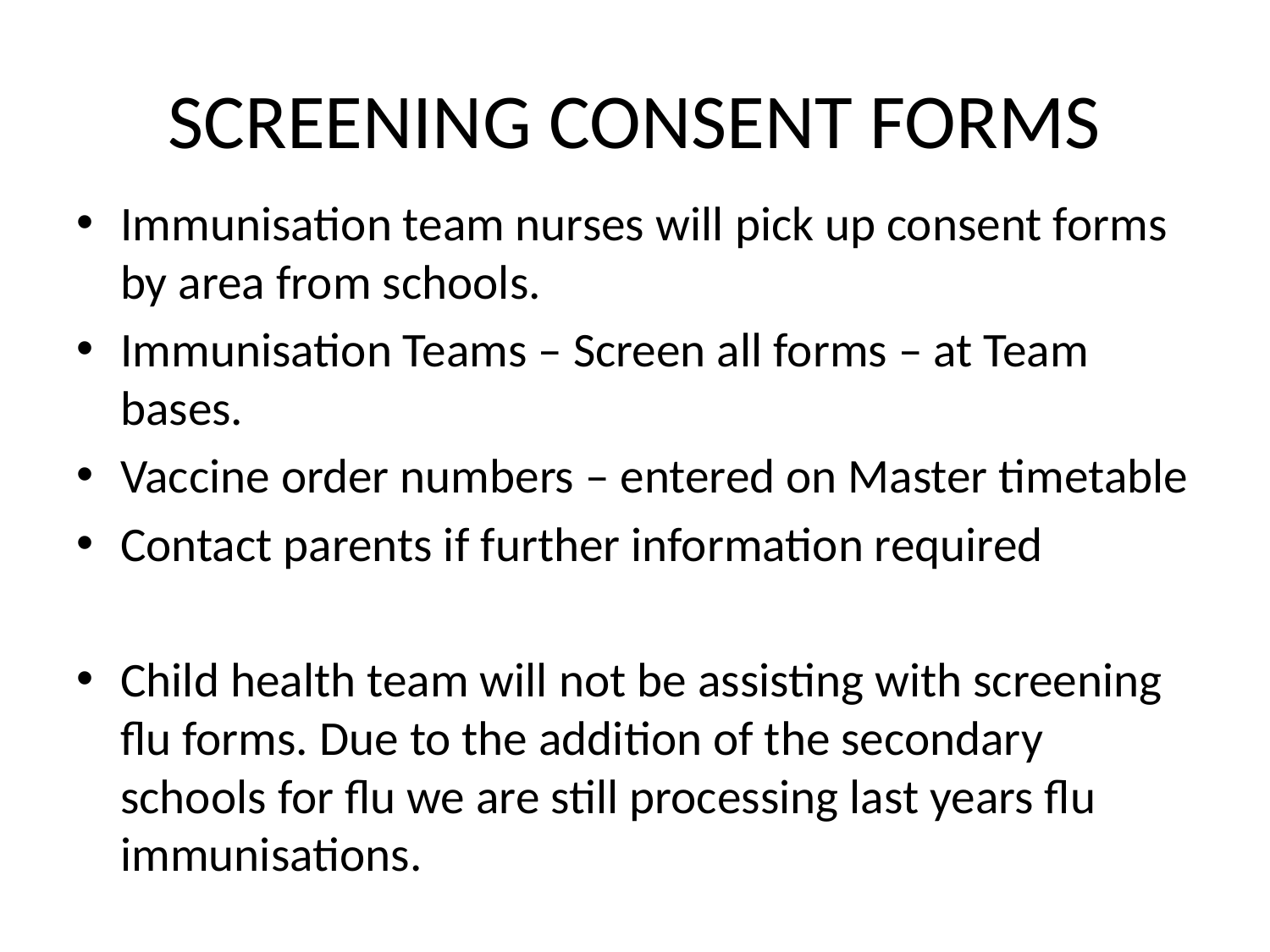

# SCREENING CONSENT FORMS
Immunisation team nurses will pick up consent forms by area from schools.
Immunisation Teams – Screen all forms – at Team bases.
Vaccine order numbers – entered on Master timetable
Contact parents if further information required

Child health team will not be assisting with screening flu forms. Due to the addition of the secondary schools for flu we are still processing last years flu immunisations.